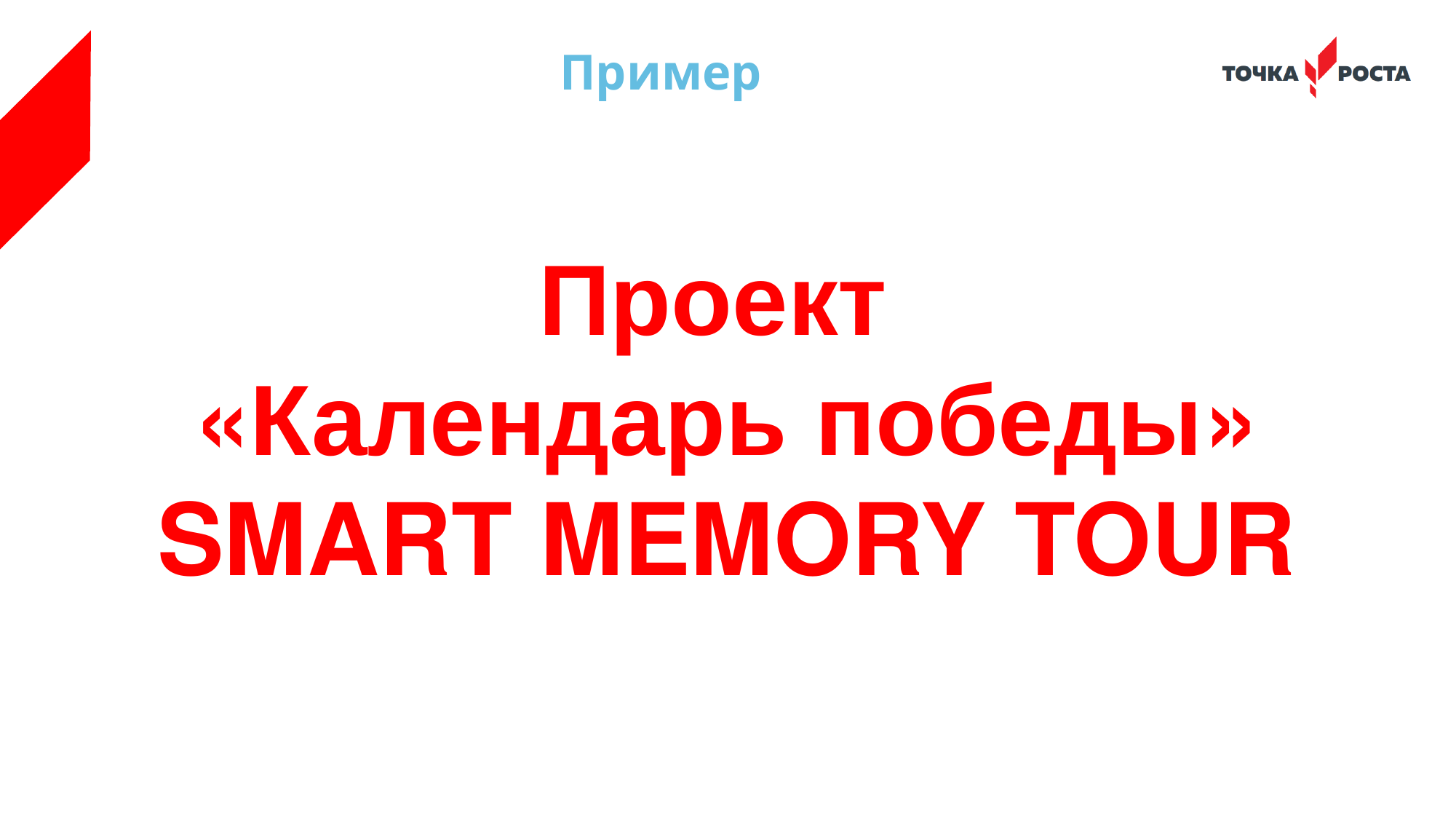

Пример
Проект
«Календарь победы»
SMART MEMORY TOUR